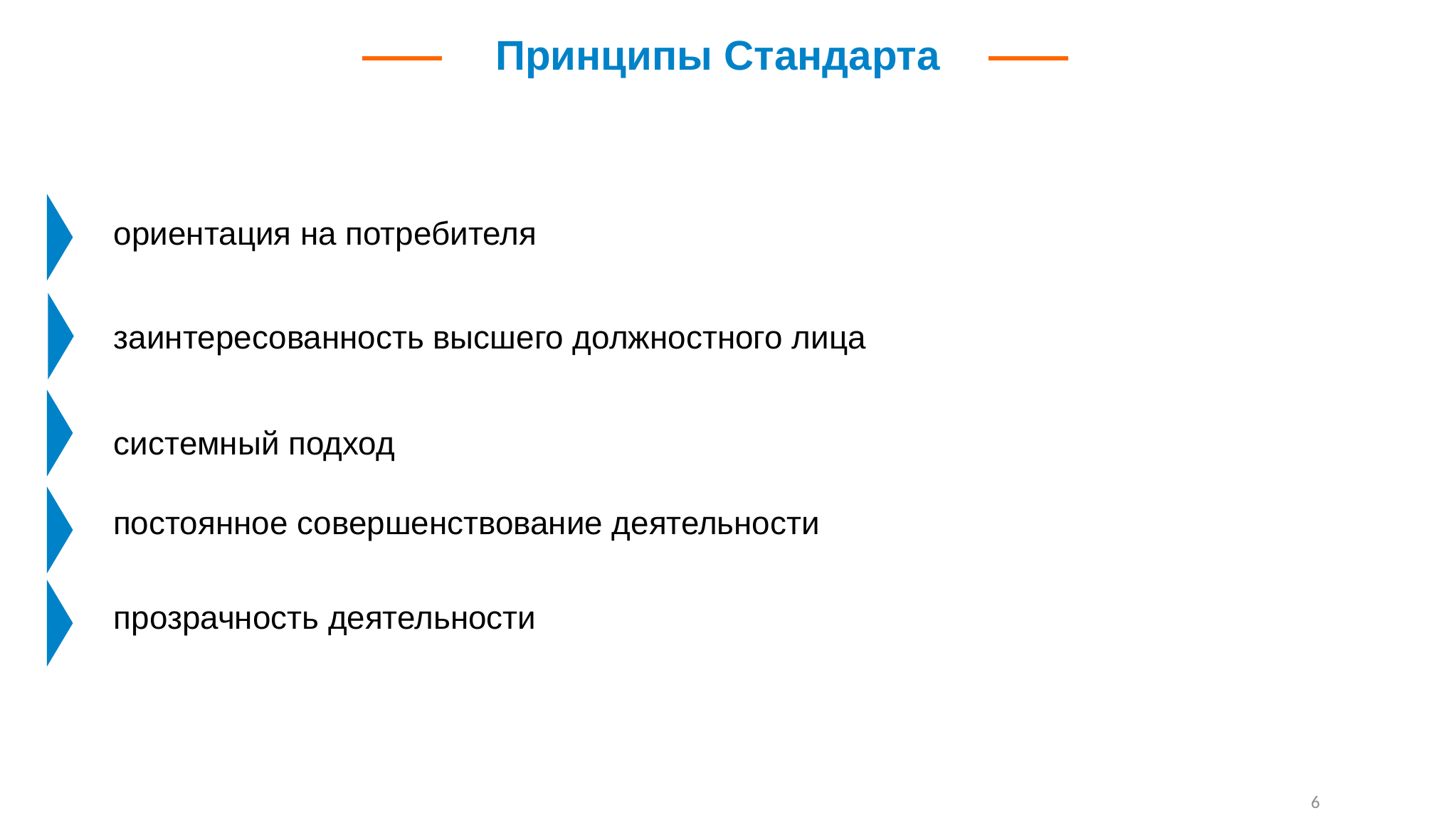

Принципы Стандарта
ориентация на потребителя

заинтересованность высшего должностного лица

системный подход

постоянное совершенствование деятельности

прозрачность деятельности

6